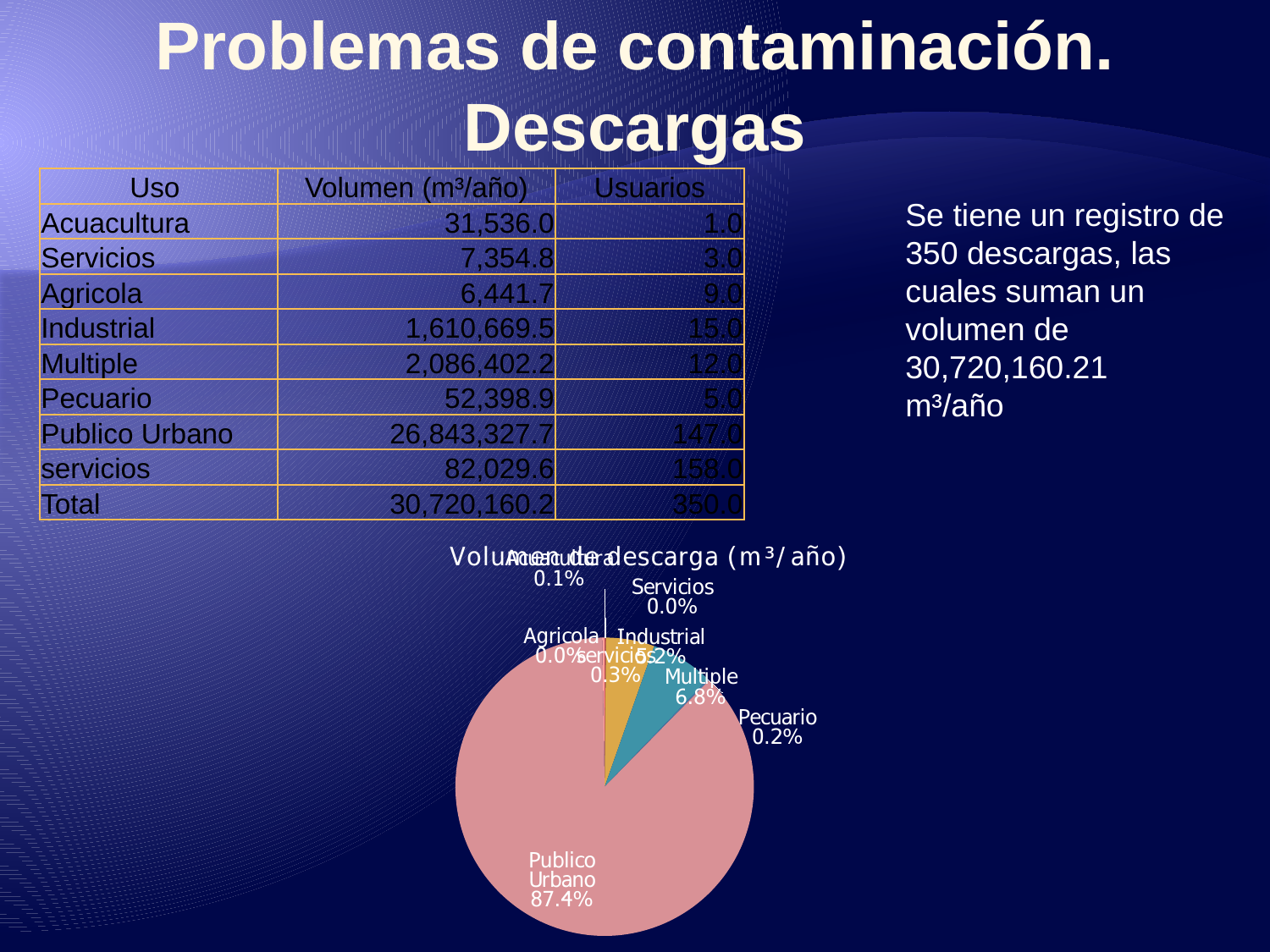

# Problemas de contaminación. Descargas
| Uso | Volumen (m³/año) | Usuarios |
| --- | --- | --- |
| Acuacultura | 31,536.0 | 1.0 |
| Servicios | 7,354.8 | 3.0 |
| Agricola | 6,441.7 | 9.0 |
| Industrial | 1,610,669.5 | 15.0 |
| Multiple | 2,086,402.2 | 12.0 |
| Pecuario | 52,398.9 | 5.0 |
| Publico Urbano | 26,843,327.7 | 147.0 |
| servicios | 82,029.6 | 158.0 |
| Total | 30,720,160.2 | 350.0 |
Se tiene un registro de 350 descargas, las cuales suman un volumen de 30,720,160.21
m³/año

[unsupported chart]